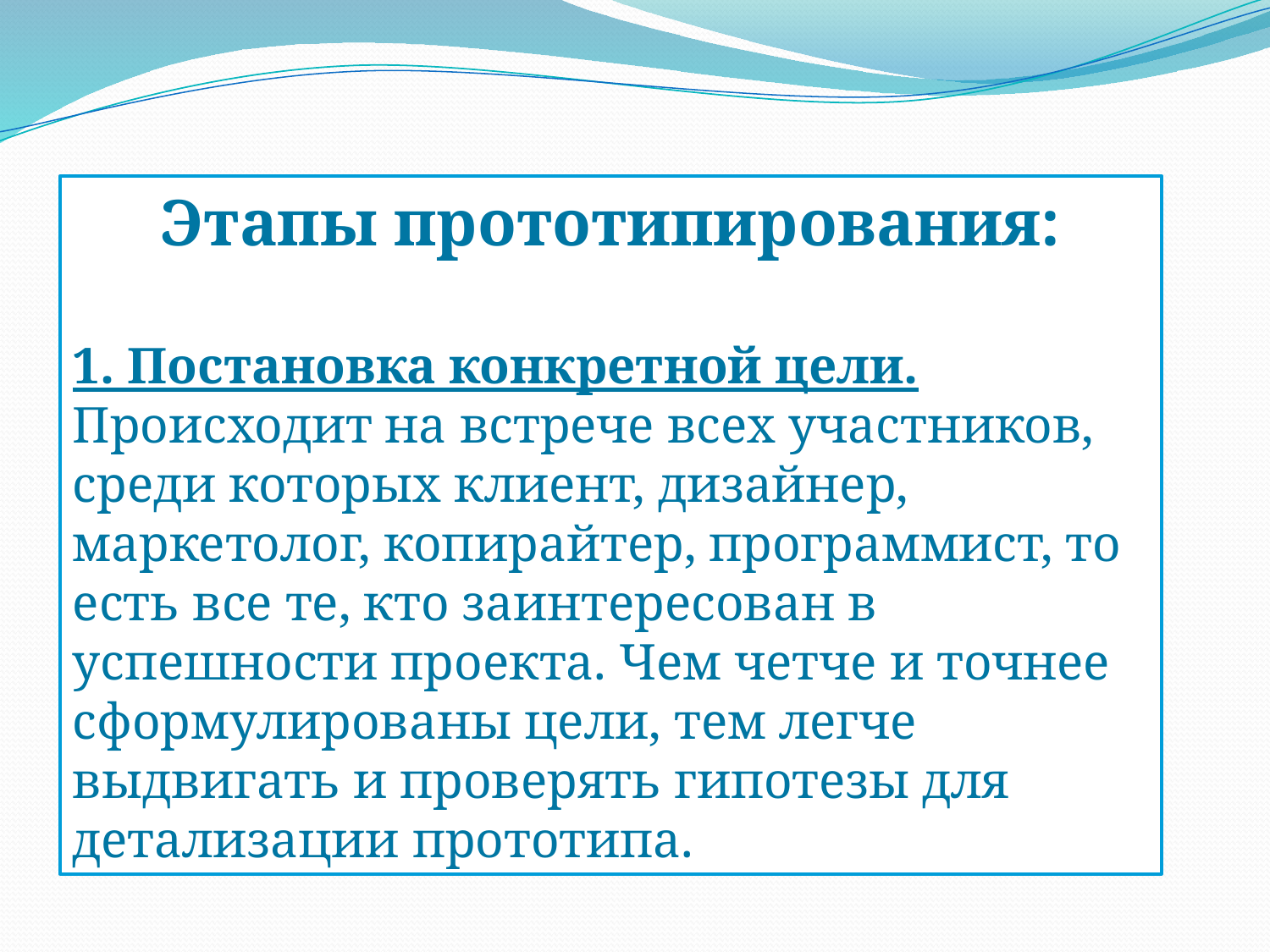

Этапы прототипирования:

1. Постановка конкретной цели. Происходит на встрече всех участников, среди которых клиент, дизайнер, маркетолог, копирайтер, программист, то есть все те, кто заинтересован в успешности проекта. Чем четче и точнее сформулированы цели, тем легче выдвигать и проверять гипотезы для детализации прототипа.